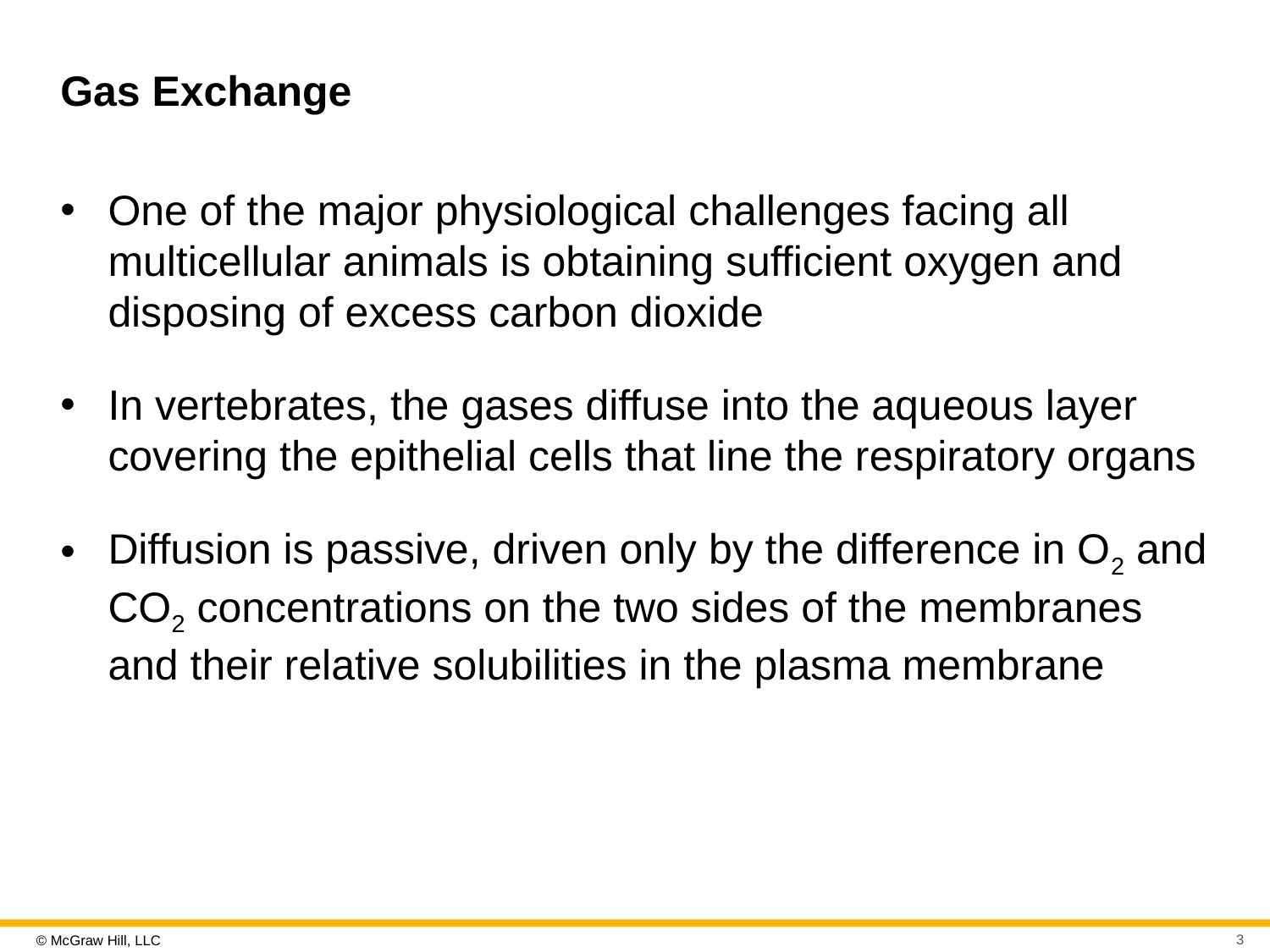

# Gas Exchange
One of the major physiological challenges facing all multicellular animals is obtaining sufficient oxygen and disposing of excess carbon dioxide
In vertebrates, the gases diffuse into the aqueous layer covering the epithelial cells that line the respiratory organs
Diffusion is passive, driven only by the difference in O2 and CO2 concentrations on the two sides of the membranes and their relative solubilities in the plasma membrane
3